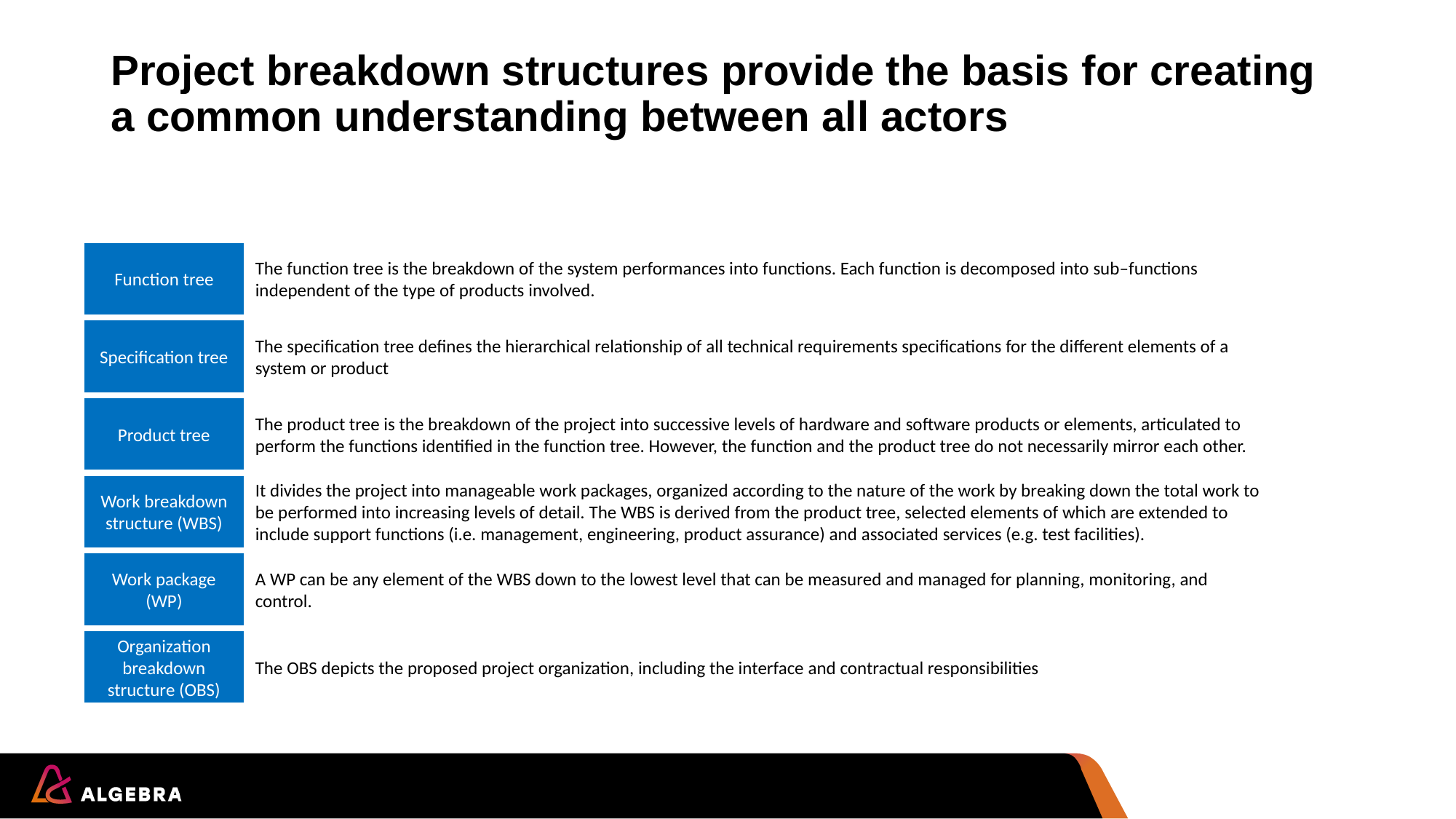

# Project breakdown structures provide the basis for creating a common understanding between all actors
Function tree
The function tree is the breakdown of the system performances into functions. Each function is decomposed into sub–functions independent of the type of products involved.
Specification tree
The specification tree defines the hierarchical relationship of all technical requirements specifications for the different elements of a system or product
Product tree
The product tree is the breakdown of the project into successive levels of hardware and software products or elements, articulated to perform the functions identified in the function tree. However, the function and the product tree do not necessarily mirror each other.
Work breakdown structure (WBS)
It divides the project into manageable work packages, organized according to the nature of the work by breaking down the total work to be performed into increasing levels of detail. The WBS is derived from the product tree, selected elements of which are extended to include support functions (i.e. management, engineering, product assurance) and associated services (e.g. test facilities).
Work package (WP)
A WP can be any element of the WBS down to the lowest level that can be measured and managed for planning, monitoring, and control.
Organization breakdown structure (OBS)
The OBS depicts the proposed project organization, including the interface and contractual responsibilities